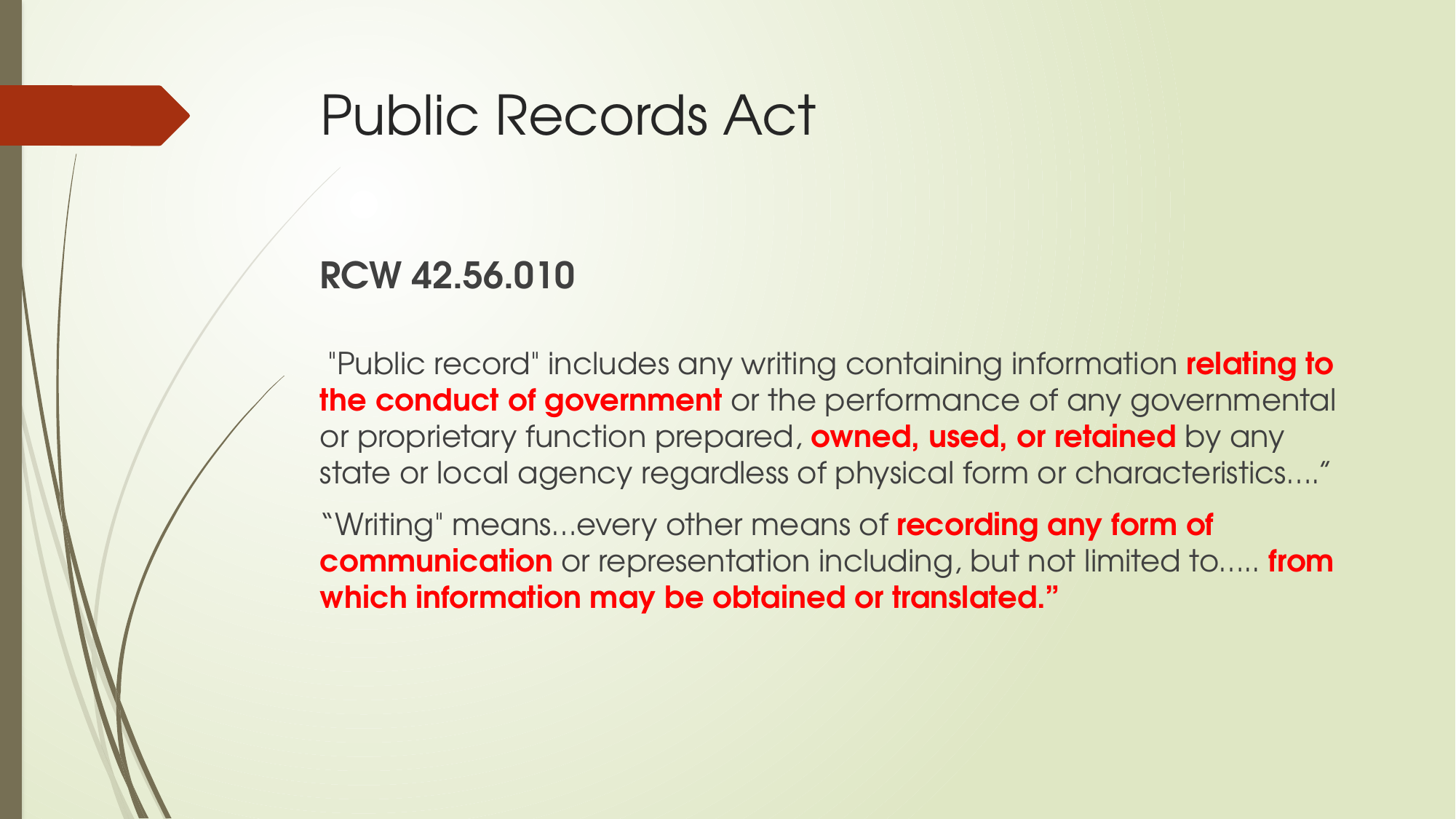

# Public Records Act
RCW 42.56.010
 "Public record" includes any writing containing information relating to the conduct of government or the performance of any governmental or proprietary function prepared, owned, used, or retained by any state or local agency regardless of physical form or characteristics….”
“Writing" means…every other means of recording any form of communication or representation including, but not limited to….. from which information may be obtained or translated.”